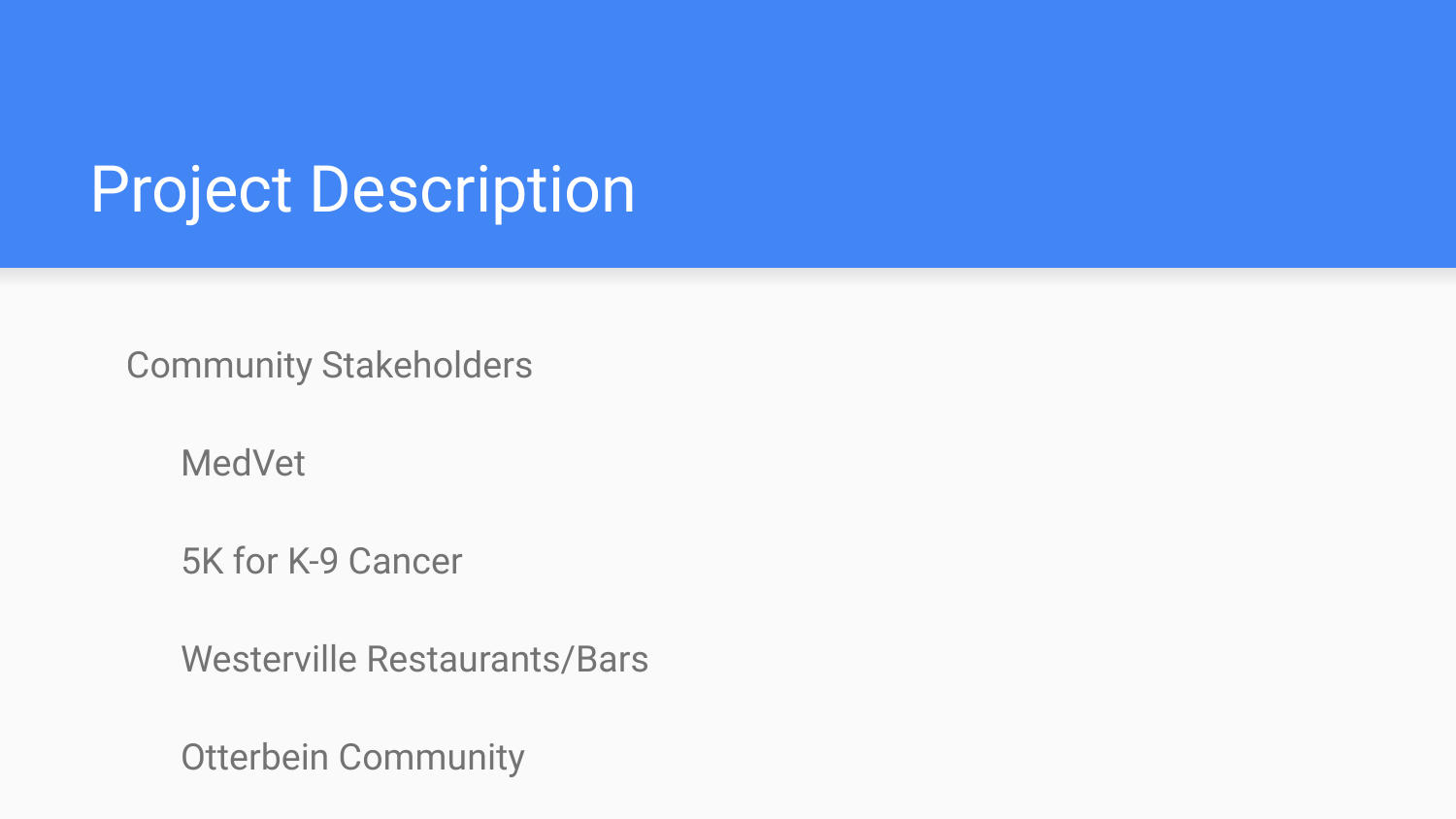

# Project Description
Community Stakeholders
MedVet
5K for K-9 Cancer
Westerville Restaurants/Bars
Otterbein Community
Westerville Community